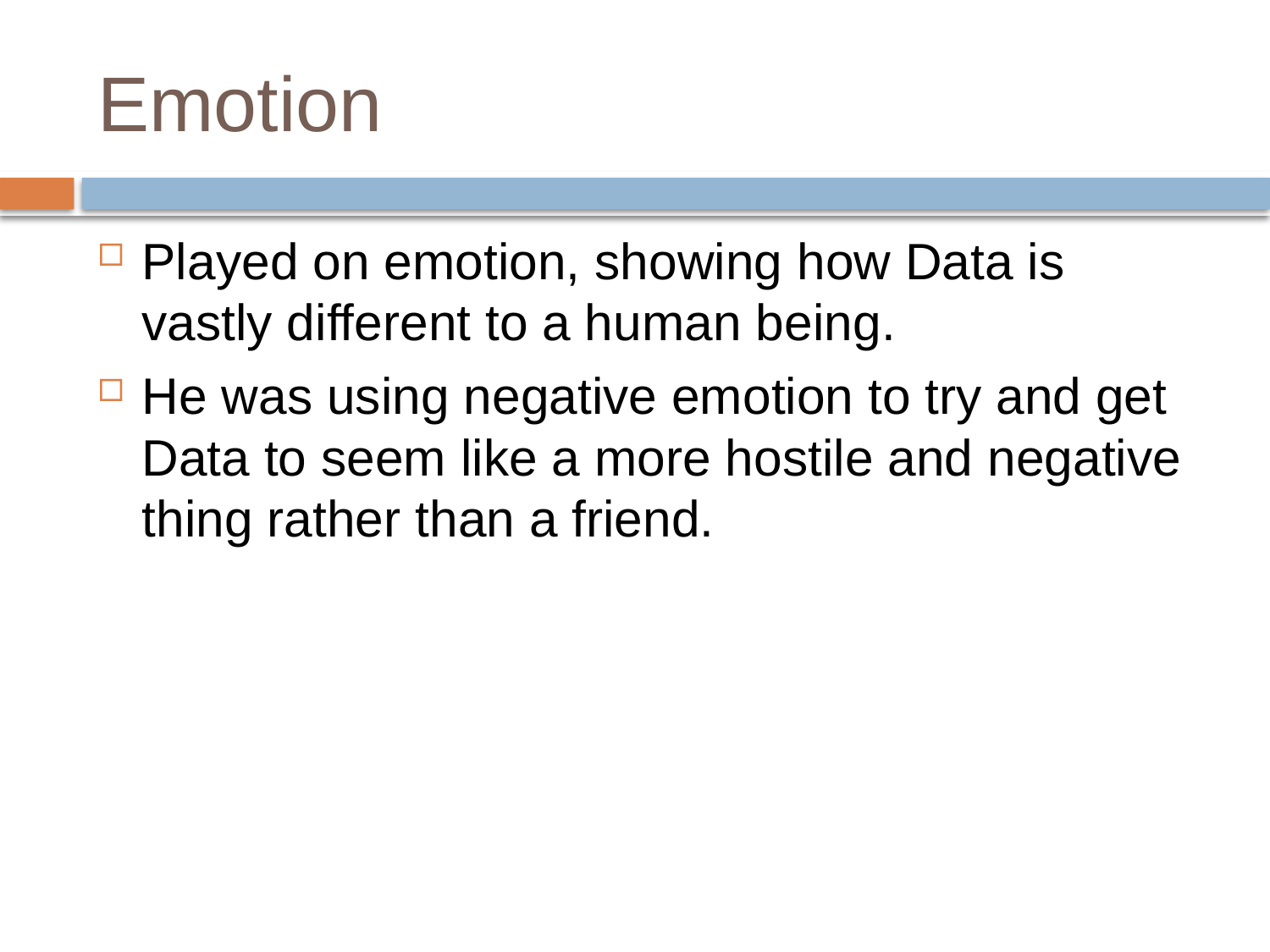

# Emotion
Played on emotion, showing how Data is vastly different to a human being.
He was using negative emotion to try and get Data to seem like a more hostile and negative thing rather than a friend.